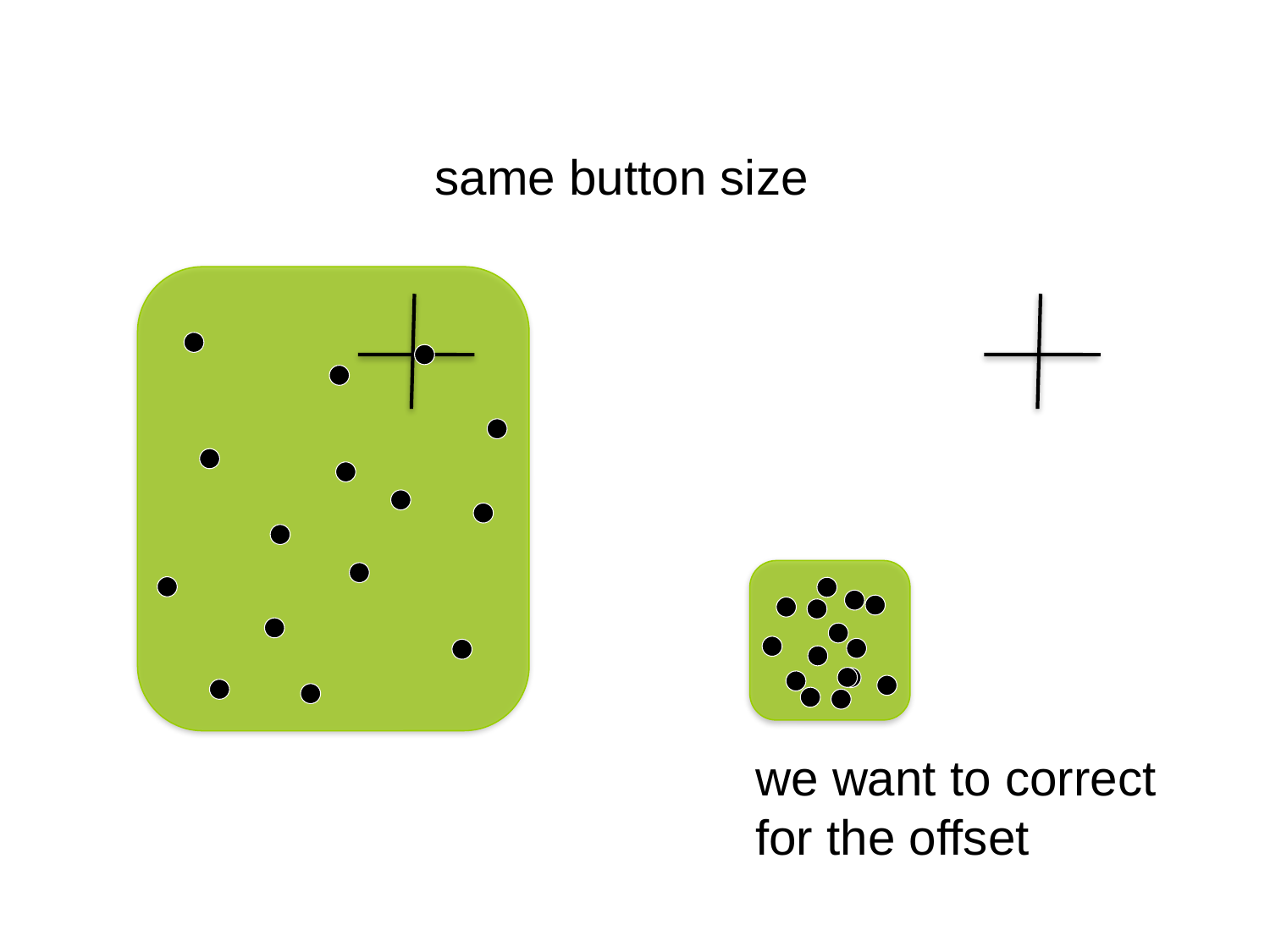

same button size

we want to correct for the offset